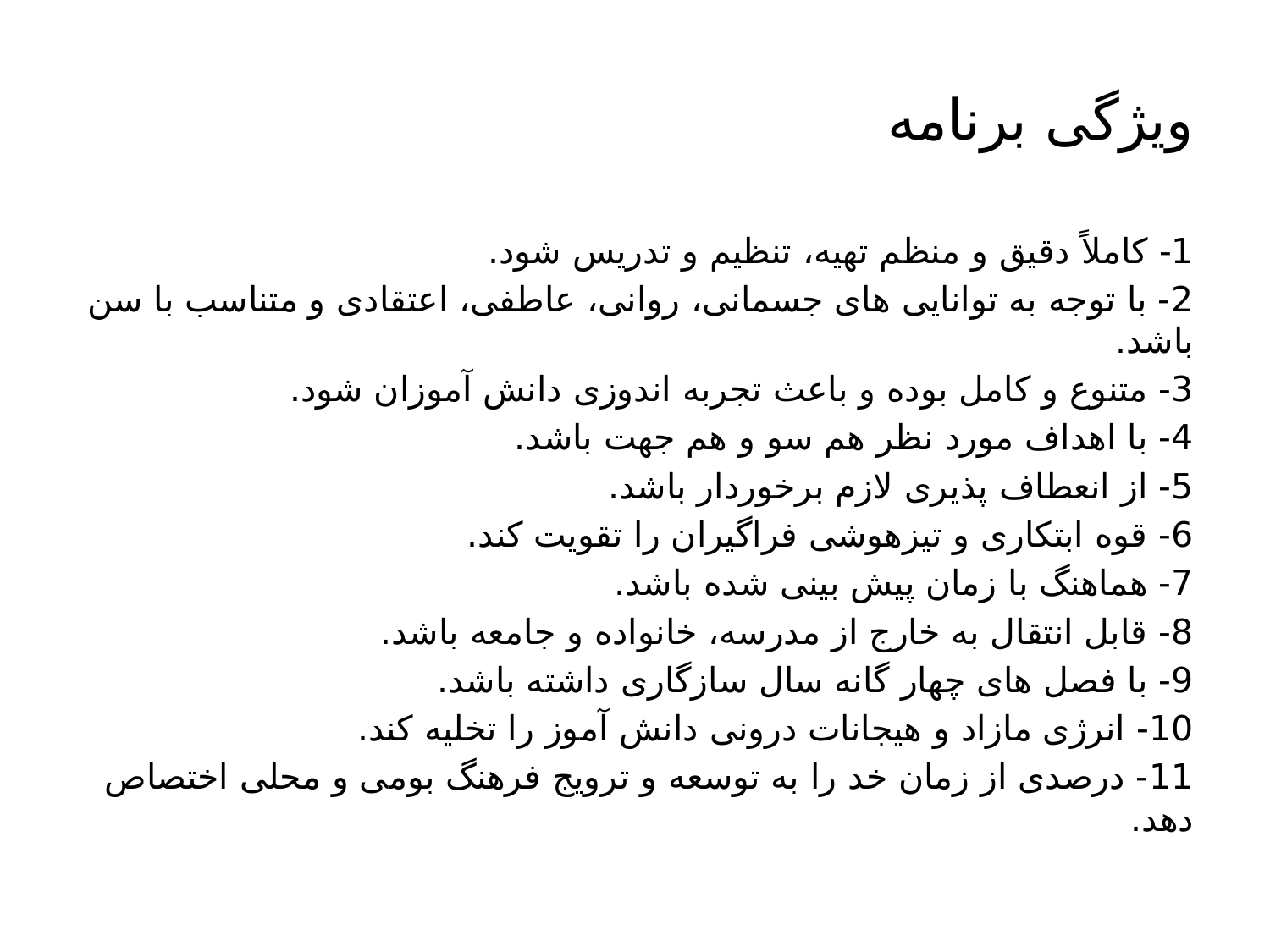

# ویژگی برنامه
1- کاملاً دقیق و منظم تهیه، تنظیم و تدریس شود.
2- با توجه به توانایی های جسمانی، روانی، عاطفی، اعتقادی و متناسب با سن باشد.
3- متنوع و کامل بوده و باعث تجربه اندوزی دانش آموزان شود.
4- با اهداف مورد نظر هم سو و هم جهت باشد.
5- از انعطاف پذیری لازم برخوردار باشد.
6- قوه ابتکاری و تیزهوشی فراگیران را تقویت کند.
7- هماهنگ با زمان پیش بینی شده باشد.
8- قابل انتقال به خارج از مدرسه، خانواده و جامعه باشد.
9- با فصل های چهار گانه سال سازگاری داشته باشد.
10- انرژی مازاد و هیجانات درونی دانش آموز را تخلیه کند.
11- درصدی از زمان خد را به توسعه و ترویج فرهنگ بومی و محلی اختصاص دهد.